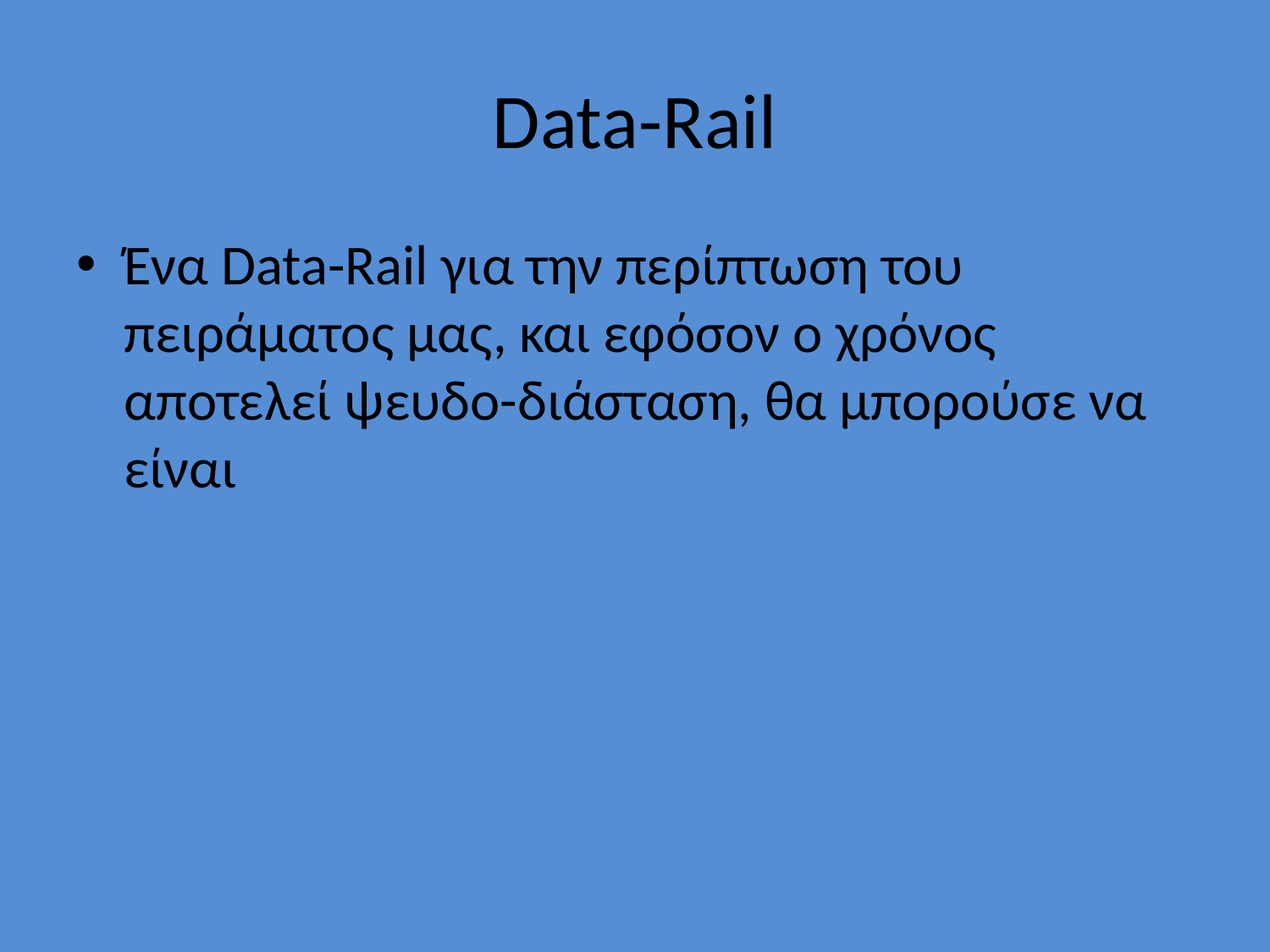

# Data-Rail
Ένα Data-Rail για την περίπτωση του πειράματος μας, και εφόσον ο χρόνος αποτελεί ψευδο-διάσταση, θα μπορούσε να είναι